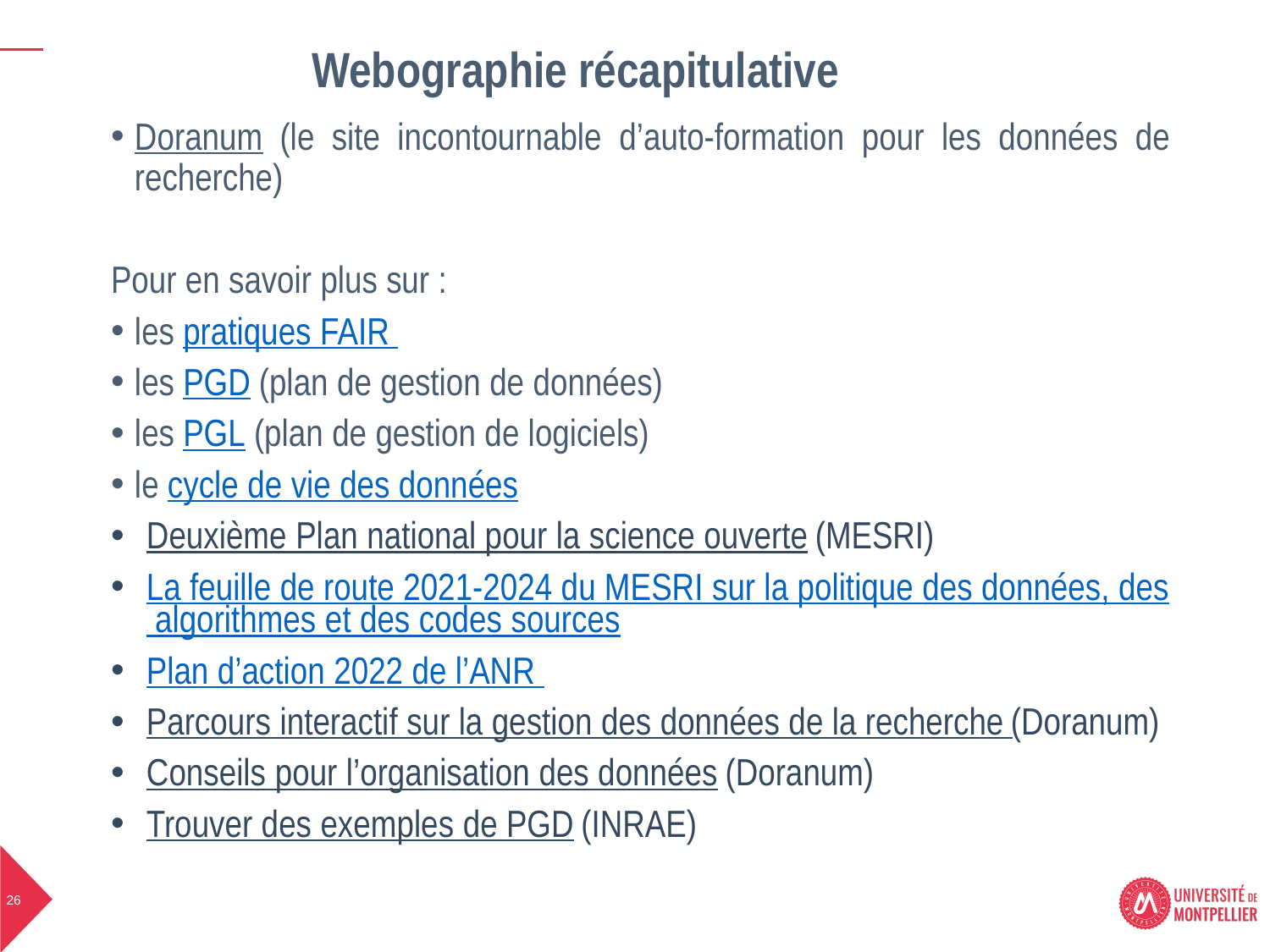

# Webographie récapitulative
Doranum (le site incontournable d’auto-formation pour les données de recherche)

Pour en savoir plus sur :
les pratiques FAIR
les PGD (plan de gestion de données)
les PGL (plan de gestion de logiciels)
le cycle de vie des données
Deuxième Plan national pour la science ouverte (MESRI)
La feuille de route 2021-2024 du MESRI sur la politique des données, des algorithmes et des codes sources
Plan d’action 2022 de l’ANR
Parcours interactif sur la gestion des données de la recherche (Doranum)
Conseils pour l’organisation des données (Doranum)
Trouver des exemples de PGD (INRAE)

26